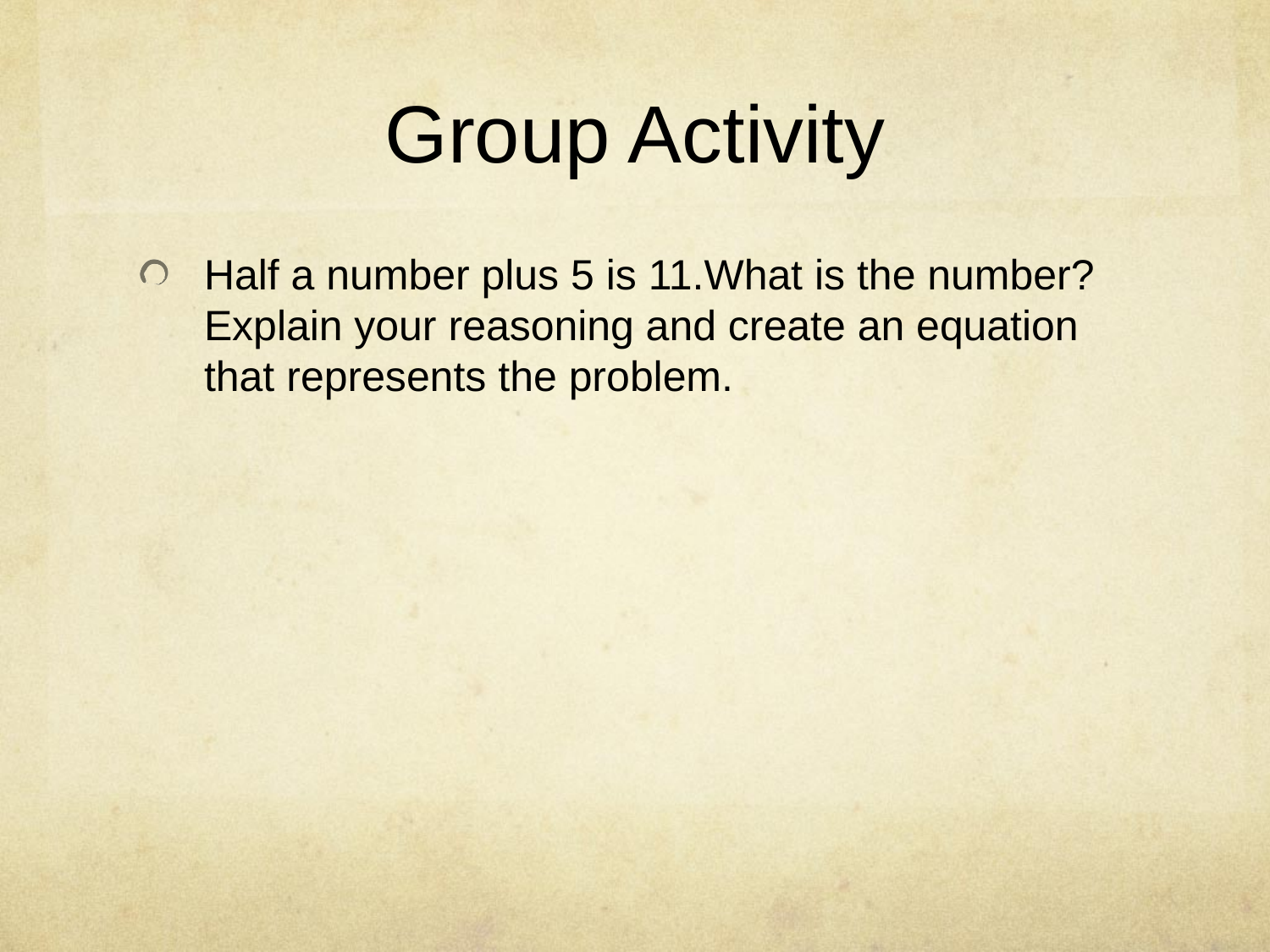

# Group Activity
Half a number plus 5 is 11.What is the number? Explain your reasoning and create an equation that represents the problem.